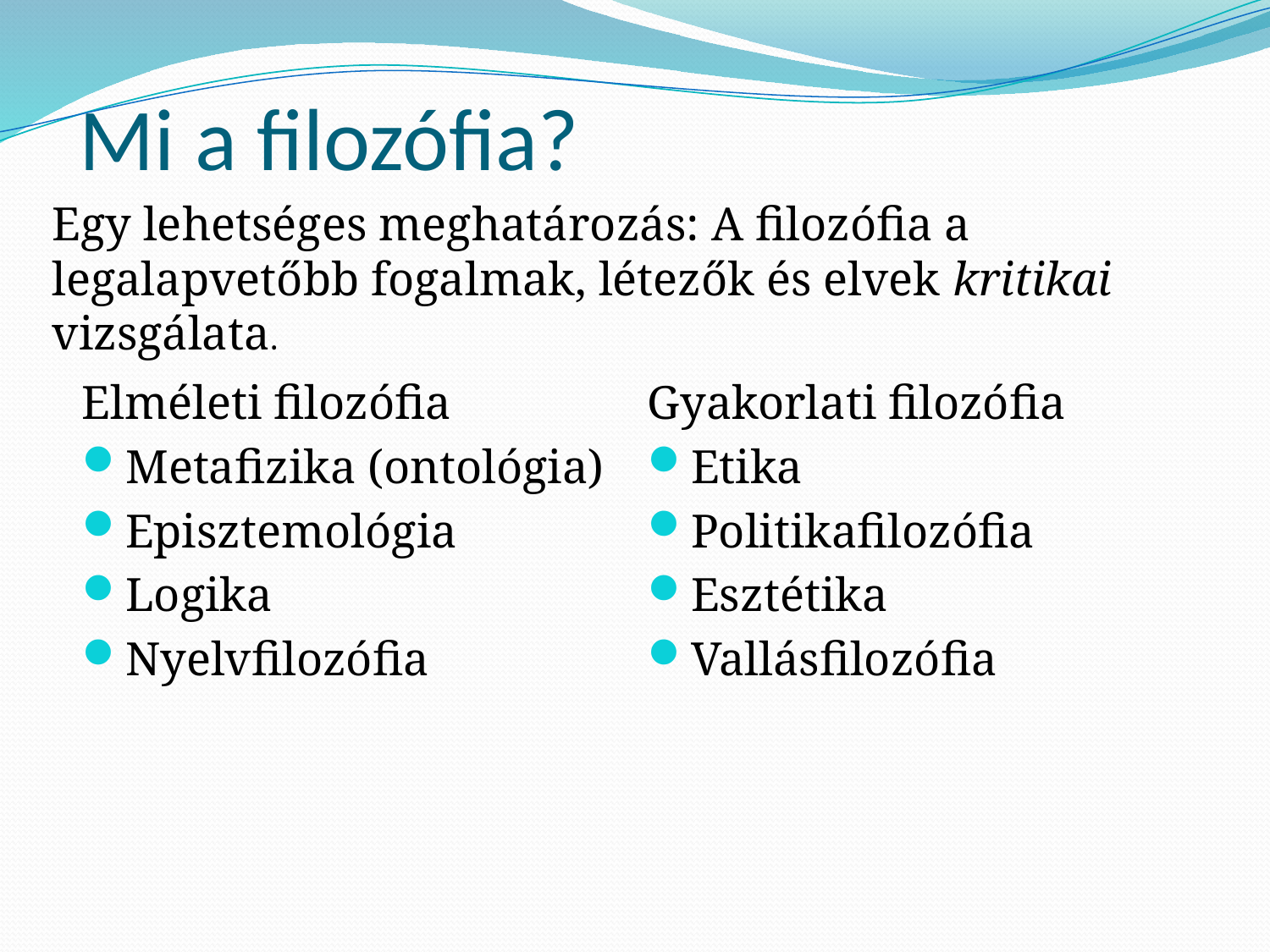

# Mi a filozófia?
Egy lehetséges meghatározás: A filozófia a legalapvetőbb fogalmak, létezők és elvek kritikai vizsgálata.

Elméleti filozófia
Metafizika (ontológia)
Episztemológia
Logika
Nyelvfilozófia

Gyakorlati filozófia
Etika
Politikafilozófia
Esztétika
Vallásfilozófia